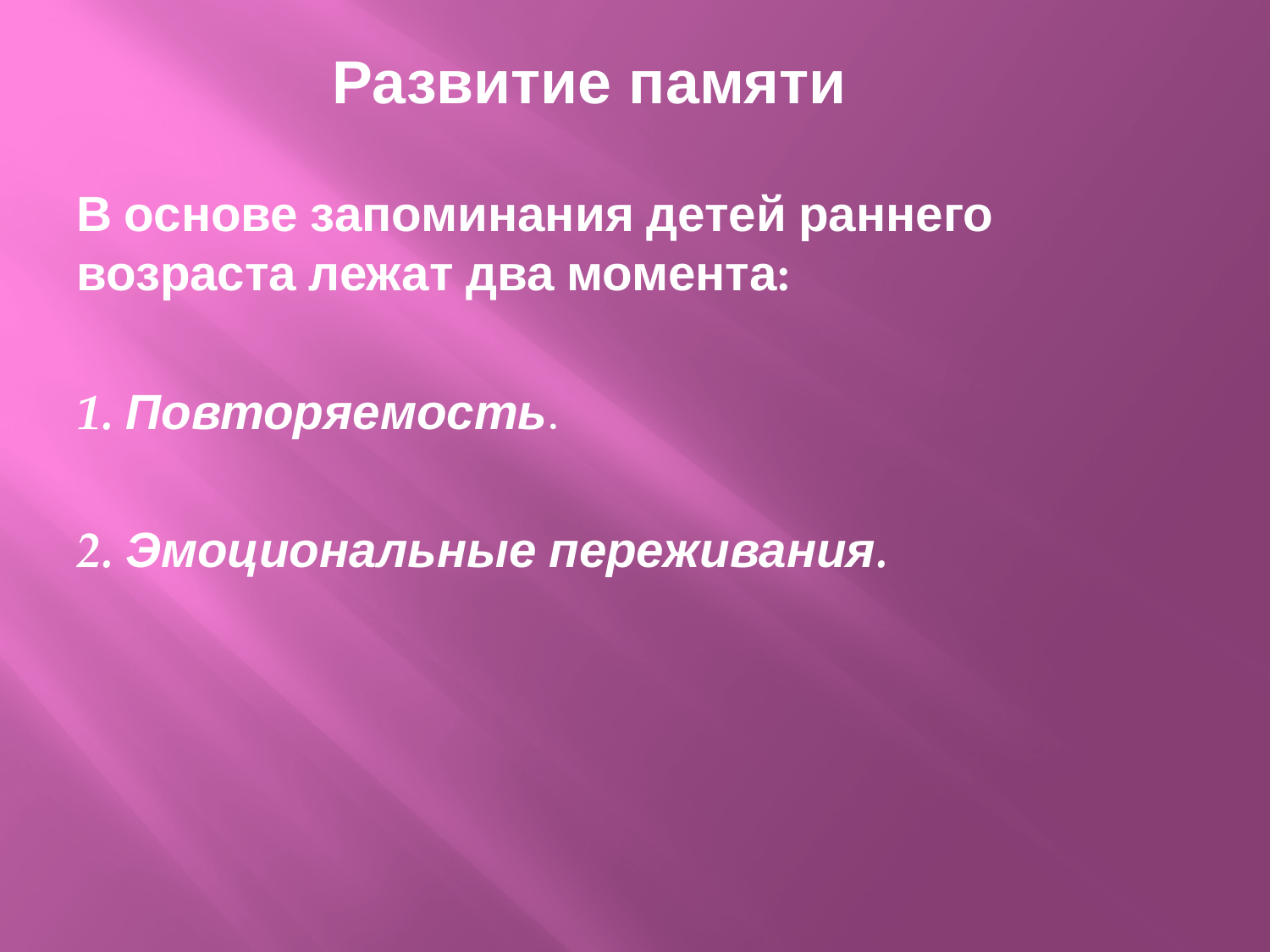

# Развитие памяти
В основе запоминания детей раннего возраста лежат два момента:

1. Повторяемость.

2. Эмоциональные переживания.